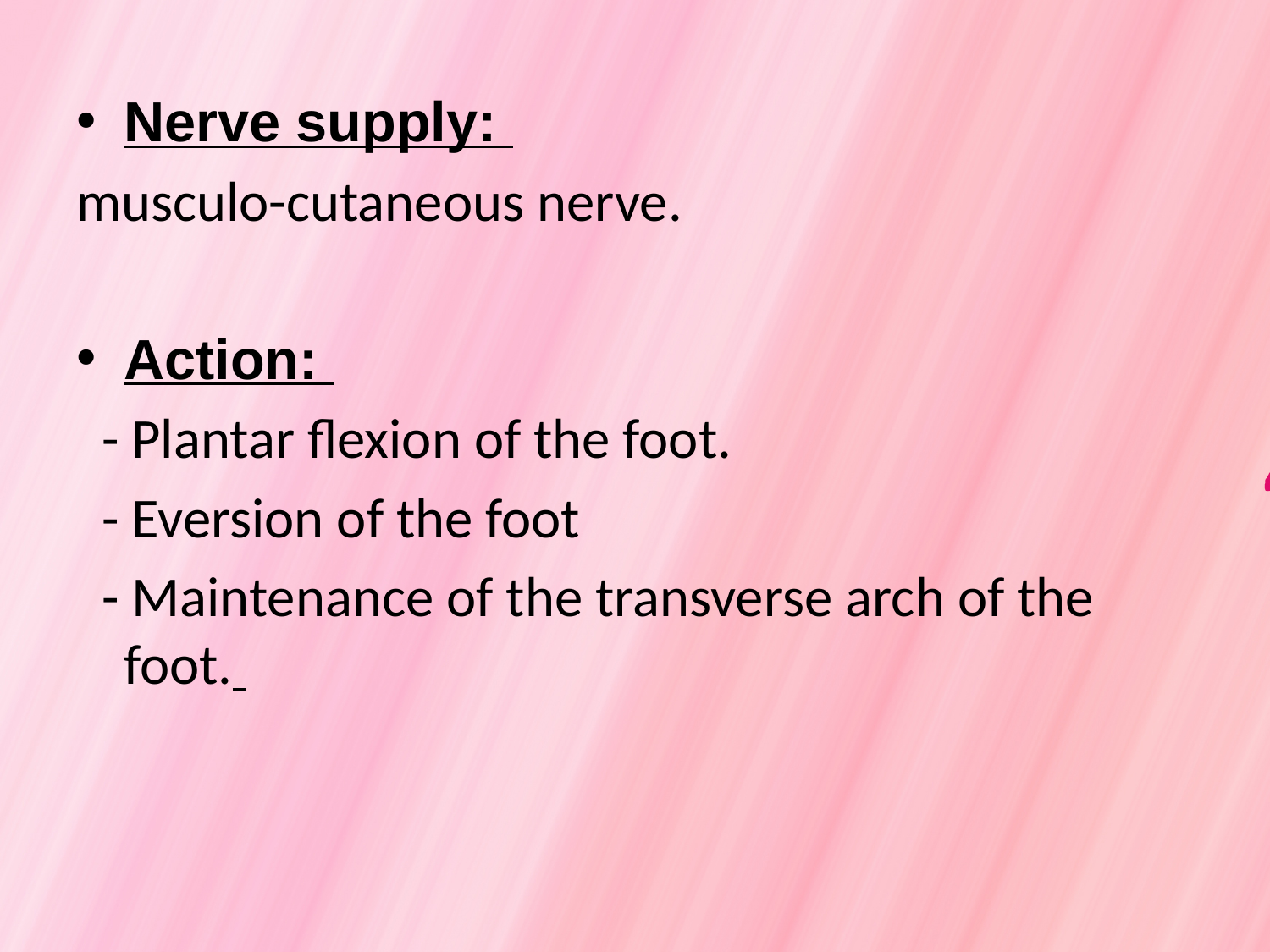

Nerve supply:
musculo-cutaneous nerve.

Action:
  - Plantar flexion of the foot.
  - Eversion of the foot
  - Maintenance of the transverse arch of the foot.